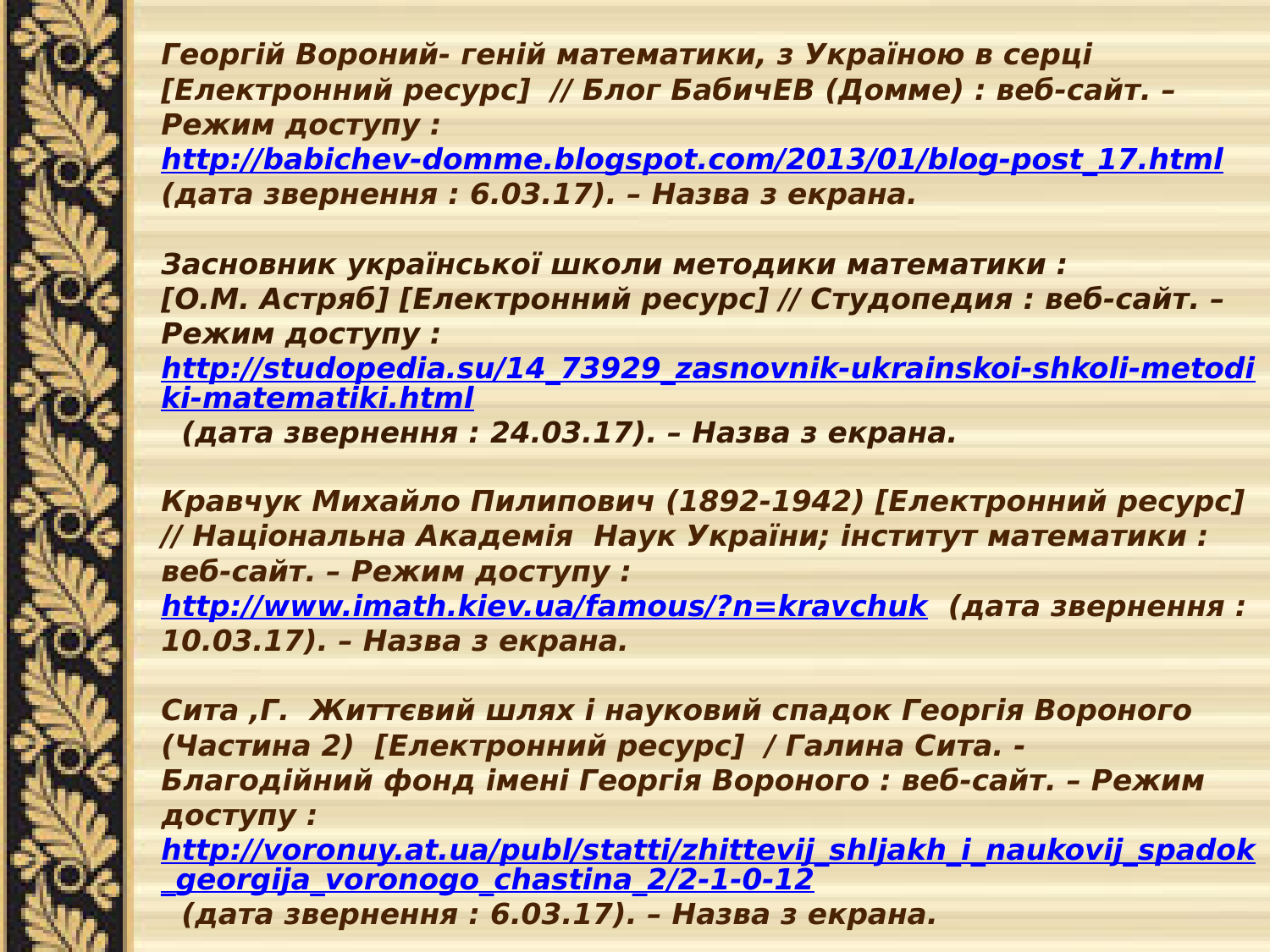

Георгій Вороний- геній математики, з Україною в серці [Електронний ресурс]  // Блог БабичЕВ (Домме) : веб-сайт. – Режим доступу : http://babichev-domme.blogspot.com/2013/01/blog-post_17.html  (дата звернення : 6.03.17). – Назва з екрана.

Засновник української школи методики математики :
[О.М. Астряб] [Електронний ресурс] // Студопедия : веб-сайт. – Режим доступу : http://studopedia.su/14_73929_zasnovnik-ukrainskoi-shkoli-metodiki-matematiki.html  (дата звернення : 24.03.17). – Назва з екрана.

Кравчук Михайло Пилипович (1892-1942) [Електронний ресурс]  // Національна Академія  Наук України; інститут математики : веб-сайт. – Режим доступу : http://www.imath.kiev.ua/famous/?n=kravchuk  (дата звернення : 10.03.17). – Назва з екрана.

Сита ,Г.  Життєвий шлях і науковий спадок Георгія Вороного (Частина 2)  [Електронний ресурс]  / Галина Сита. -  Благодійний фонд імені Георгія Вороного : веб-сайт. – Режим доступу : http://voronuy.at.ua/publ/statti/zhittevij_shljakh_i_naukovij_spadok_georgija_voronogo_chastina_2/2-1-0-12  (дата звернення : 6.03.17). – Назва з екрана.

.